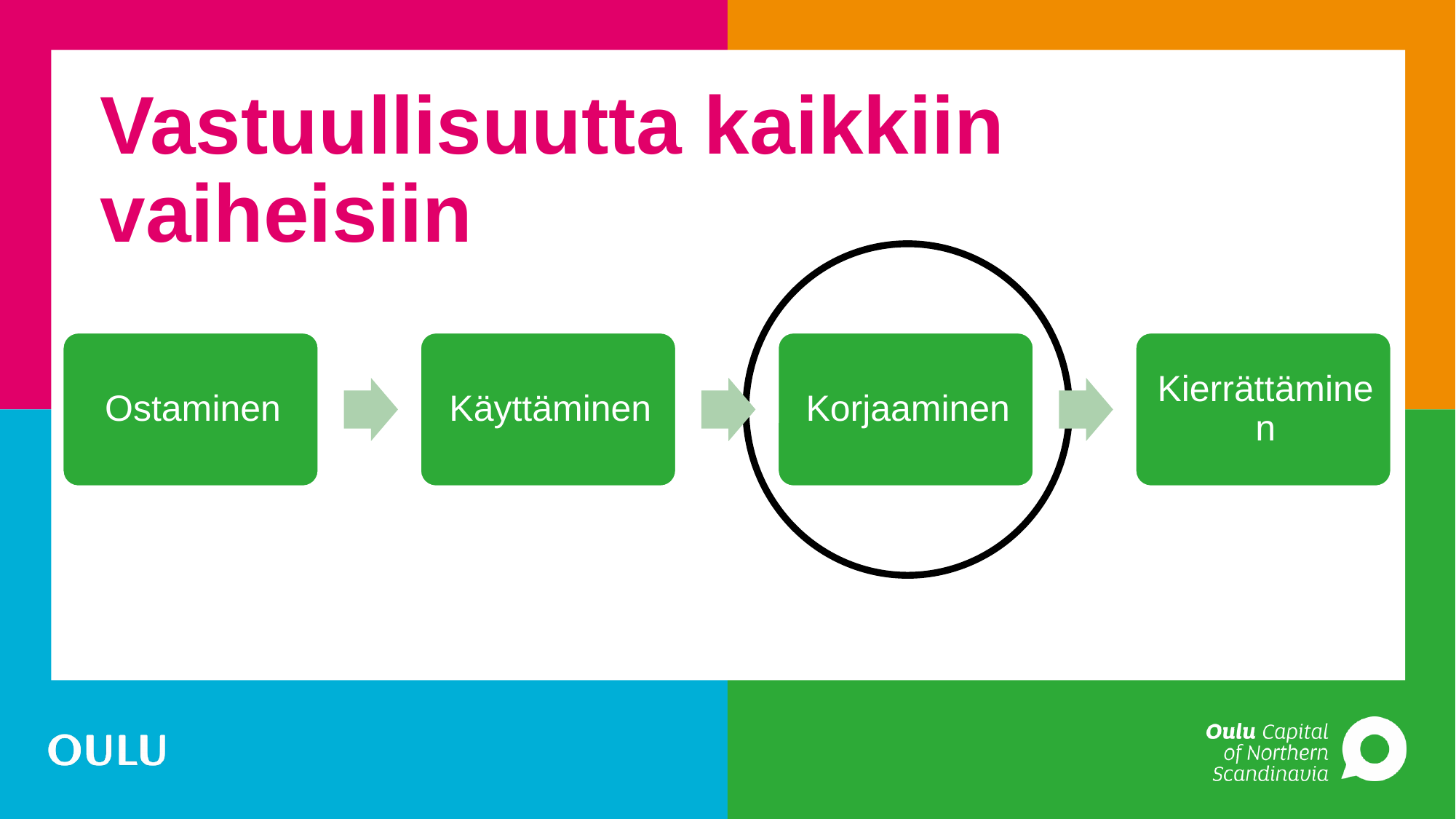

# Vastuullisuutta kaikkiin vaiheisiin
Ostaminen

Käyttäminen

Korjaaminen

Kierrättäminen